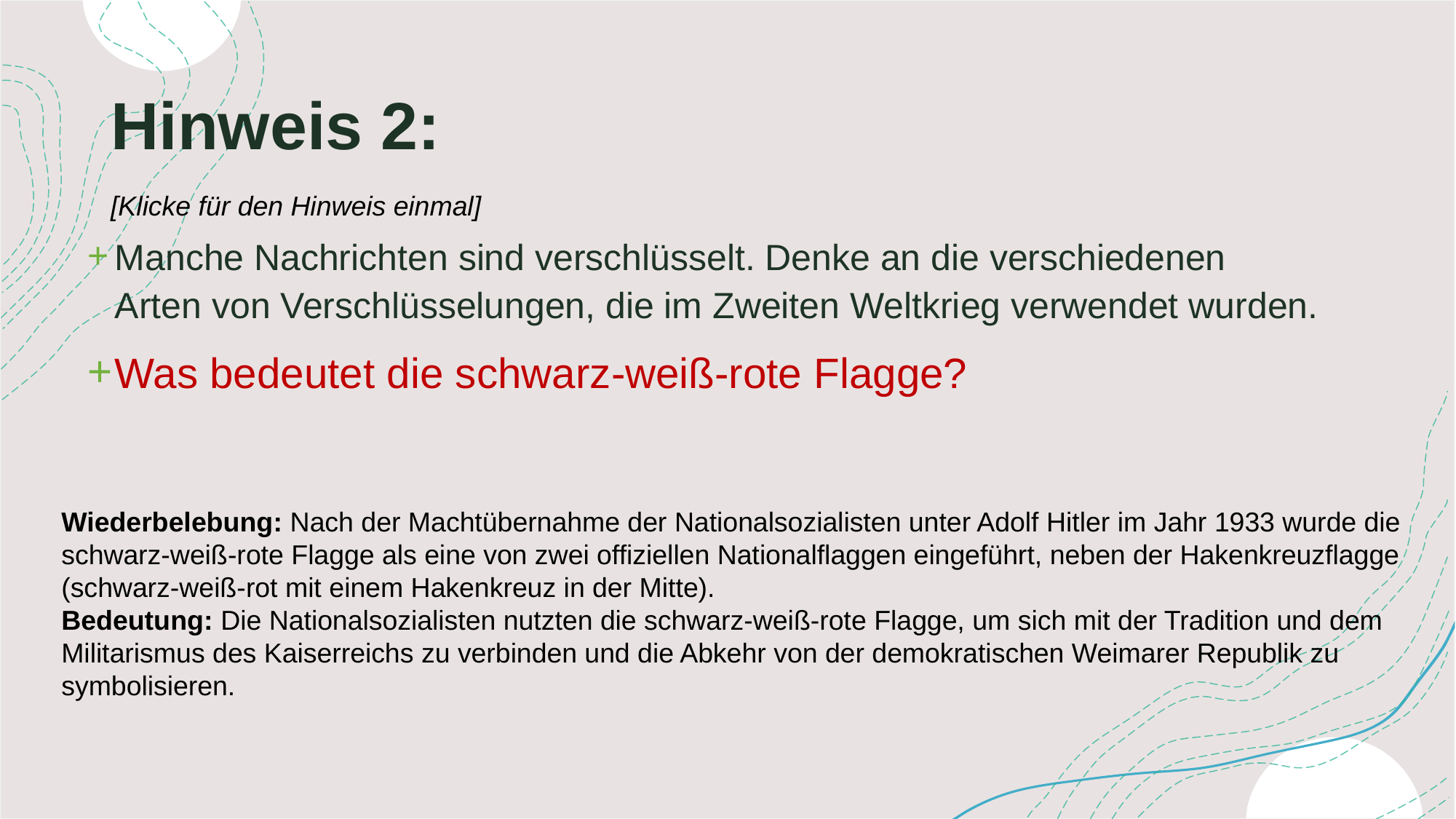

# Hinweis 2:
[Klicke für den Hinweis einmal]
Manche Nachrichten sind verschlüsselt. Denke an die verschiedenen Arten von Verschlüsselungen, die im Zweiten Weltkrieg verwendet wurden.
Was bedeutet die schwarz-weiß-rote Flagge?

Wiederbelebung: Nach der Machtübernahme der Nationalsozialisten unter Adolf Hitler im Jahr 1933 wurde die schwarz-weiß-rote Flagge als eine von zwei offiziellen Nationalflaggen eingeführt, neben der Hakenkreuzflagge (schwarz-weiß-rot mit einem Hakenkreuz in der Mitte).
Bedeutung: Die Nationalsozialisten nutzten die schwarz-weiß-rote Flagge, um sich mit der Tradition und dem Militarismus des Kaiserreichs zu verbinden und die Abkehr von der demokratischen Weimarer Republik zu symbolisieren.